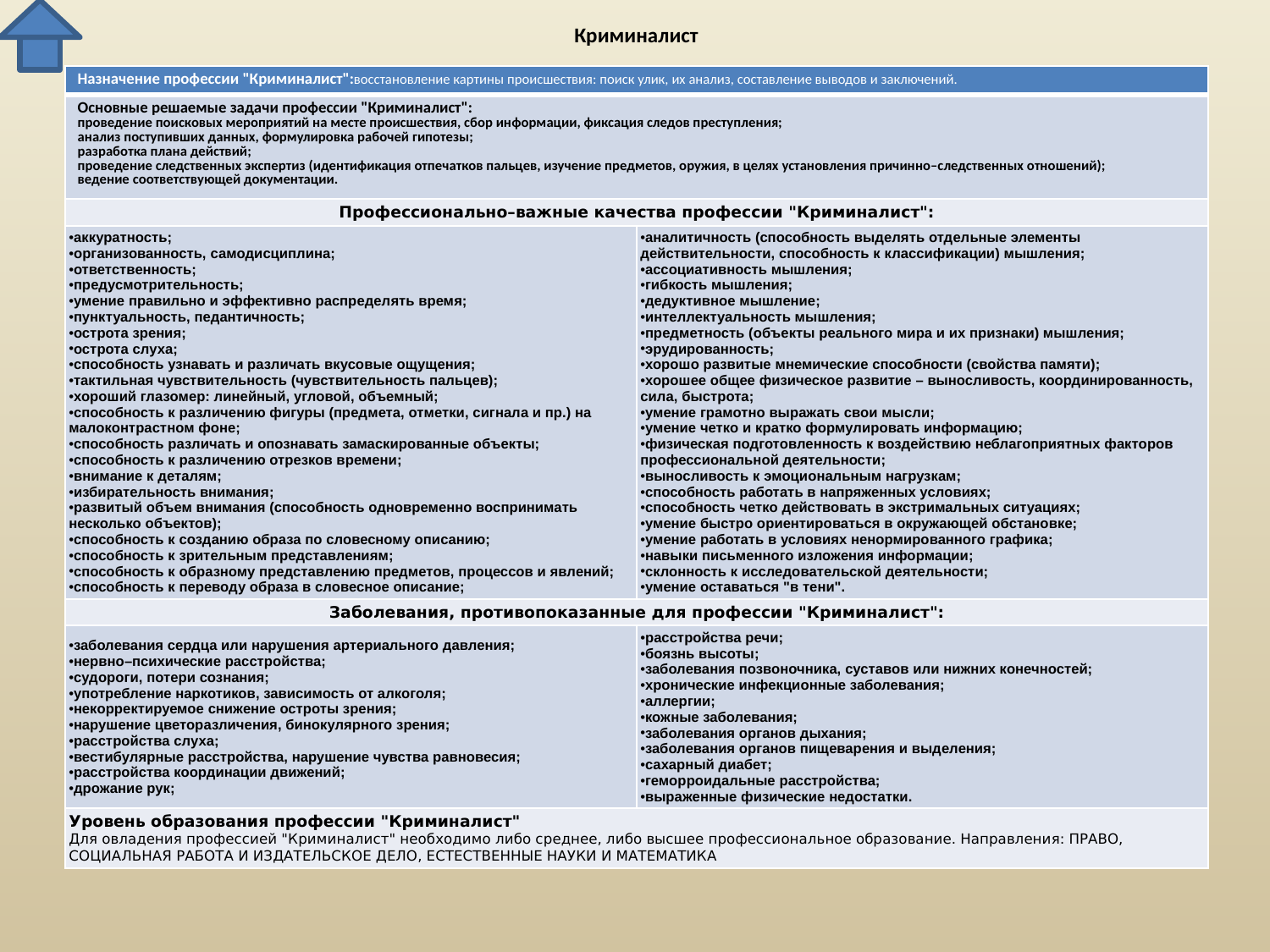

# Криминалист
| Назначение профессии "Криминалист":восстановление картины происшествия: поиск улик, их анализ, составление выводов и заключений. |  |
| --- | --- |
| Основные решаемые задачи профессии "Криминалист": проведение поисковых мероприятий на месте происшествия, сбор информации, фиксация следов преступления; анализ поступивших данных, формулировка рабочей гипотезы; разработка плана действий; проведение следственных экспертиз (идентификация отпечатков пальцев, изучение предметов, оружия, в целях установления причинно–следственных отношений); ведение соответствующей документации. |  |
| Профессионально–важные качества профессии "Криминалист": |  |
| аккуратность; организованность, самодисциплина; ответственность; предусмотрительность; умение правильно и эффективно распределять время; пунктуальность, педантичность; острота зрения; острота слуха; способность узнавать и различать вкусовые ощущения; тактильная чувствительность (чувствительность пальцев); хороший глазомер: линейный, угловой, объемный; способность к различению фигуры (предмета, отметки, сигнала и пр.) на малоконтрастном фоне; способность различать и опознавать замаскированные объекты; способность к различению отрезков времени; внимание к деталям; избирательность внимания; развитый объем внимания (способность одновременно воспринимать несколько объектов); способность к созданию образа по словесному описанию; способность к зрительным представлениям; способность к образному представлению предметов, процессов и явлений; способность к переводу образа в словесное описание; | аналитичность (способность выделять отдельные элементы действительности, способность к классификации) мышления; ассоциативность мышления; гибкость мышления; дедуктивное мышление; интеллектуальность мышления; предметность (объекты реального мира и их признаки) мышления; эрудированность; хорошо развитые мнемические способности (свойства памяти); хорошее общее физическое развитие – выносливость, координированность, сила, быстрота; умение грамотно выражать свои мысли; умение четко и кратко формулировать информацию; физическая подготовленность к воздействию неблагоприятных факторов профессиональной деятельности; выносливость к эмоциональным нагрузкам; способность работать в напряженных условиях; способность четко действовать в экстримальных ситуациях; умение быстро ориентироваться в окружающей обстановке; умение работать в условиях ненормированного графика; навыки письменного изложения информации; склонность к исследовательской деятельности; умение оставаться "в тени". |
| Заболевания, противопоказанные для профессии "Криминалист": |  |
| заболевания сердца или нарушения артериального давления; нервно–психические расстройства; судороги, потери сознания; употребление наркотиков, зависимость от алкоголя; некорректируемое снижение остроты зрения; нарушение цветоразличения, бинокулярного зрения; расстройства слуха; вестибулярные расстройства, нарушение чувства равновесия; расстройства координации движений; дрожание рук; | расстройства речи; боязнь высоты; заболевания позвоночника, суставов или нижних конечностей; хронические инфекционные заболевания; аллергии; кожные заболевания; заболевания органов дыхания; заболевания органов пищеварения и выделения; сахарный диабет; геморроидальные расстройства; выраженные физические недостатки. |
| Уровень образования профессии "Криминалист" Для овладения профессией "Криминалист" необходимо либо среднее, либо высшее профессиональное образование. Направления: ПРАВО, СОЦИАЛЬНАЯ РАБОТА И ИЗДАТЕЛЬСКОЕ ДЕЛО, ЕСТЕСТВЕННЫЕ НАУКИ И МАТЕМАТИКА |  |